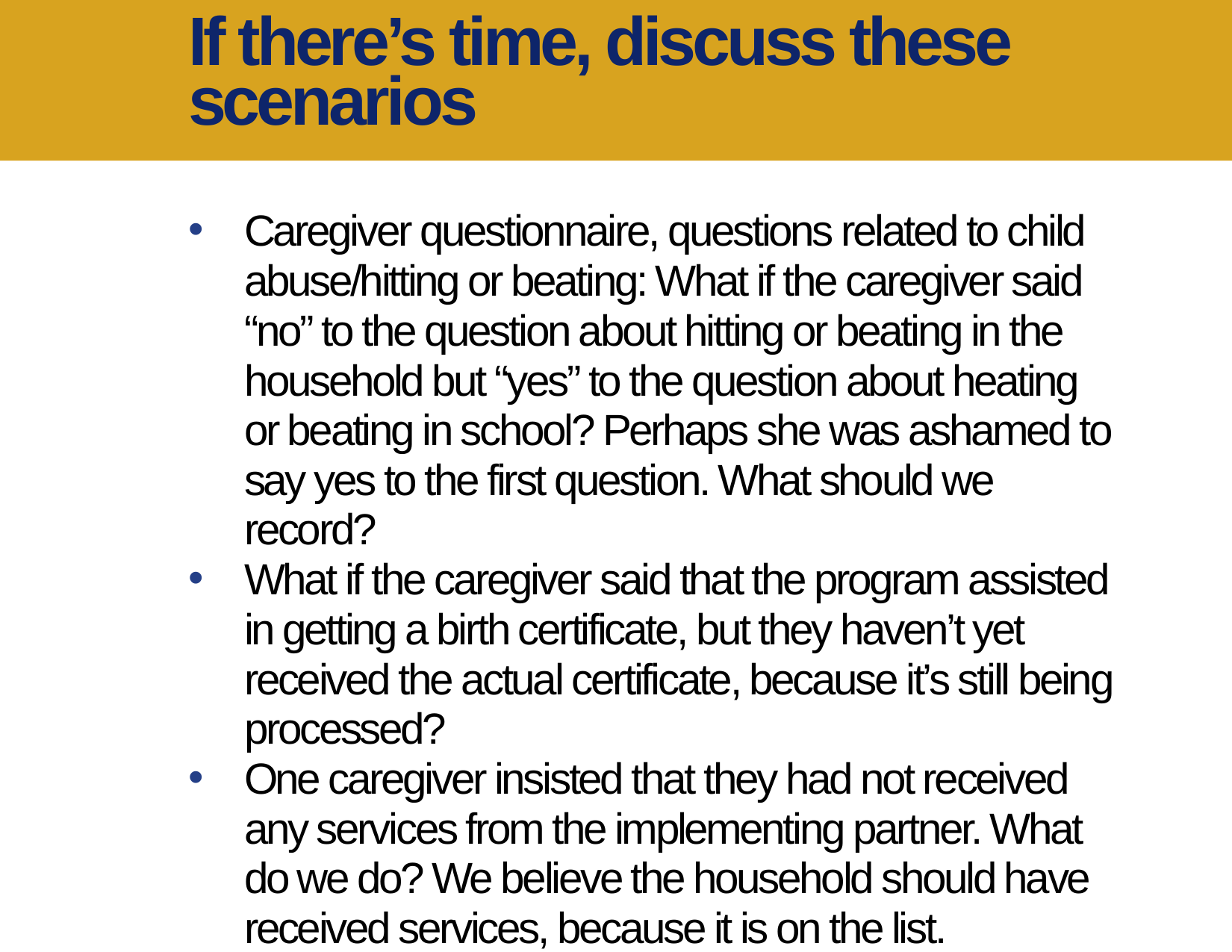

If there’s time, discuss these scenarios
Caregiver questionnaire, questions related to child abuse/hitting or beating: What if the caregiver said “no” to the question about hitting or beating in the household but “yes” to the question about heating or beating in school? Perhaps she was ashamed to say yes to the first question. What should we record?
What if the caregiver said that the program assisted in getting a birth certificate, but they haven’t yet received the actual certificate, because it’s still being processed?
One caregiver insisted that they had not received any services from the implementing partner. What do we do? We believe the household should have received services, because it is on the list.